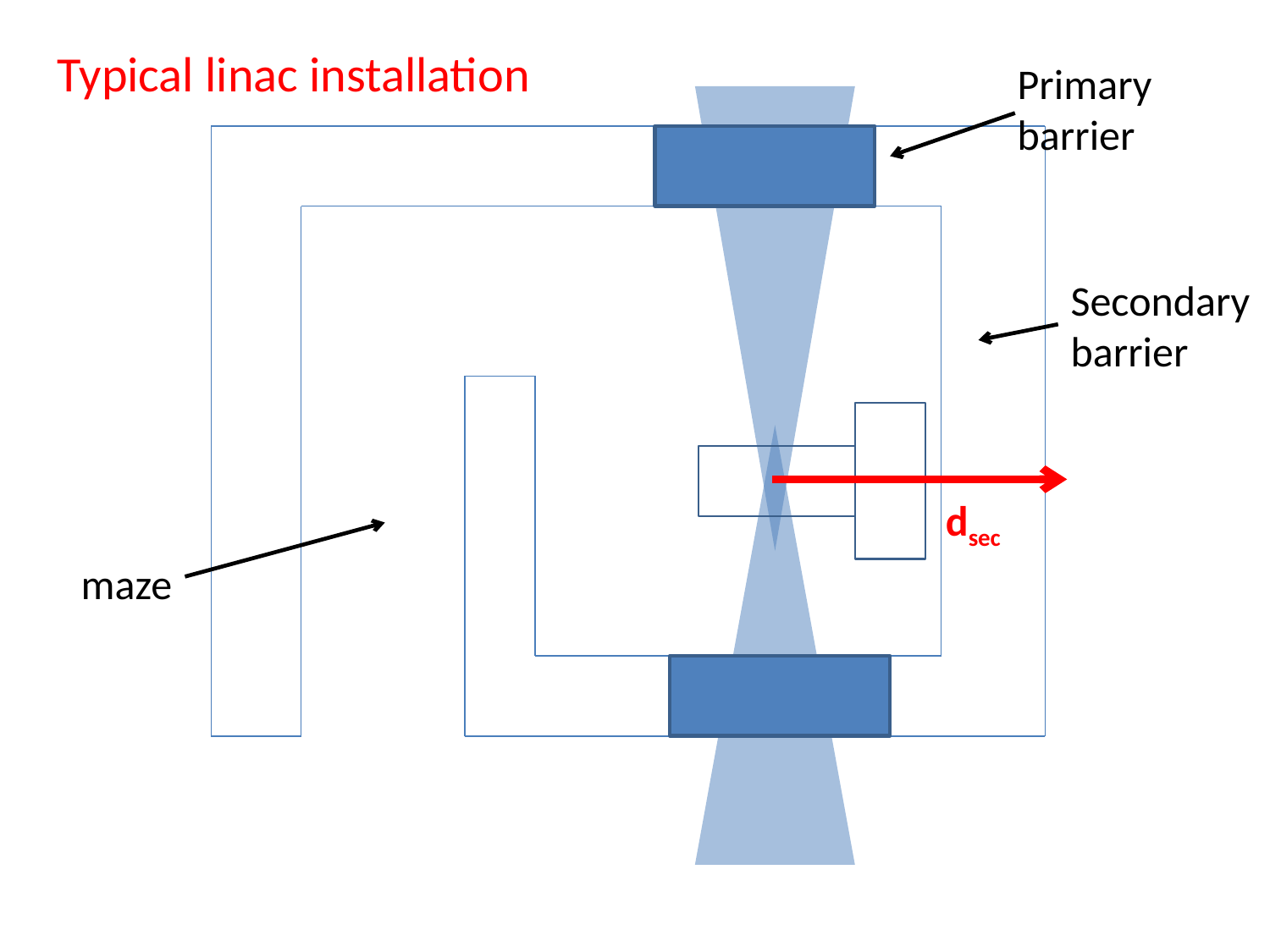

Typical linac installation
Primary barrier

Secondary barrier

maze

dsec